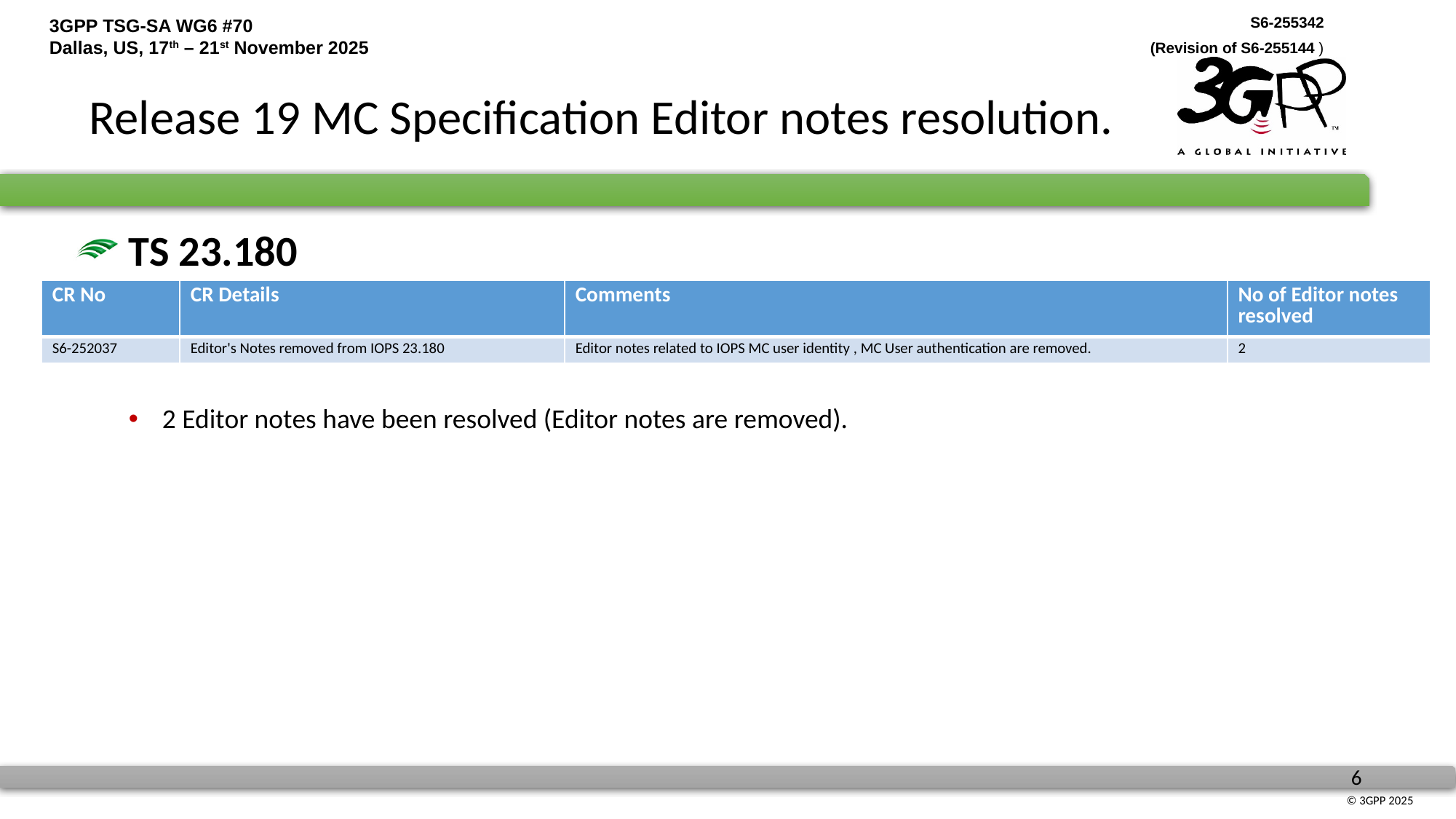

# Release 19 MC Specification Editor notes resolution.
 TS 23.180

 2 Editor notes have been resolved (Editor notes are removed).

| CR No | CR Details | Comments | No of Editor notes resolved |
| --- | --- | --- | --- |
| S6-252037 | Editor's Notes removed from IOPS 23.180 | Editor notes related to IOPS MC user identity , MC User authentication are removed. | 2 |